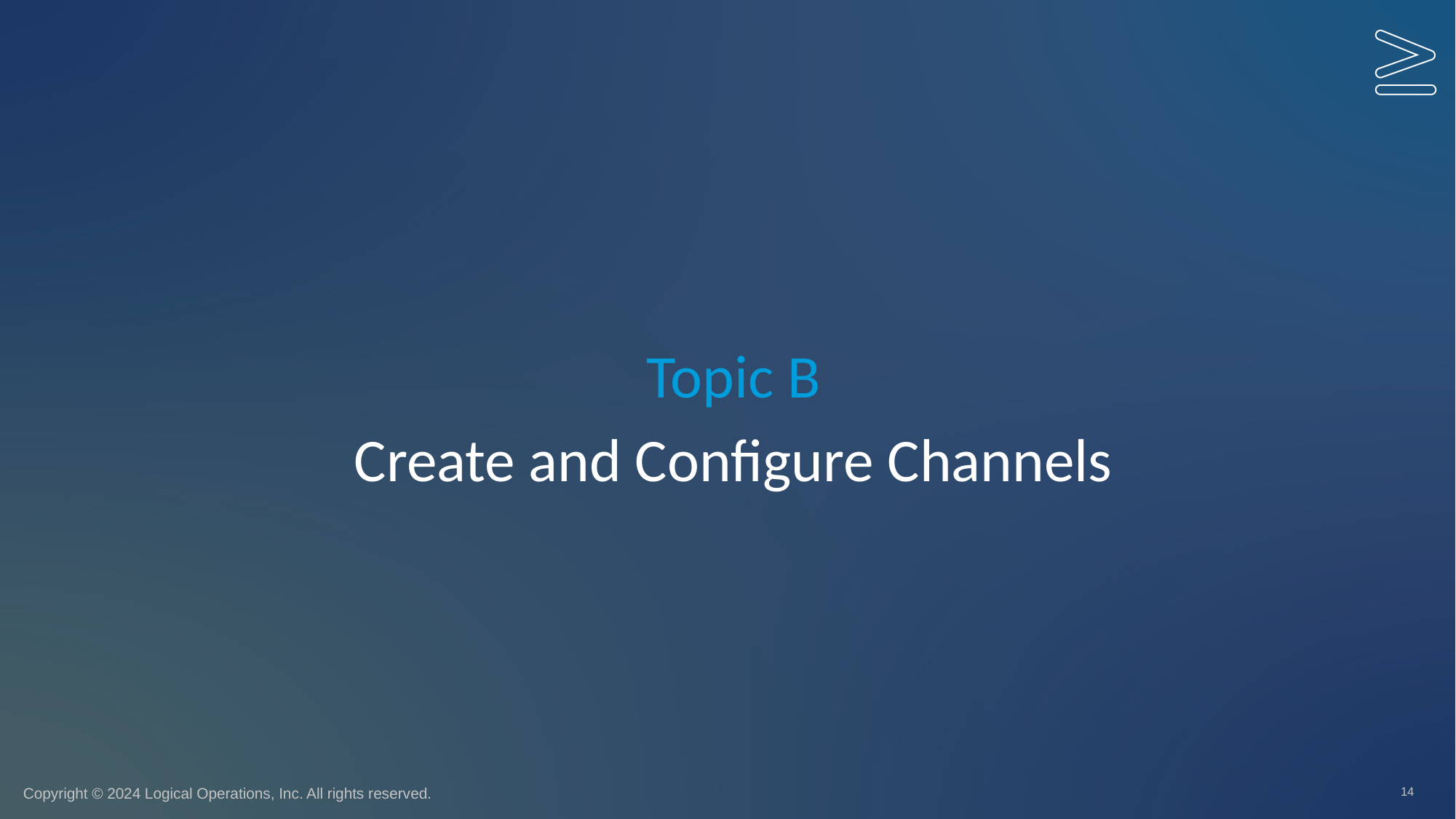

Topic B
# Create and Configure Channels
14